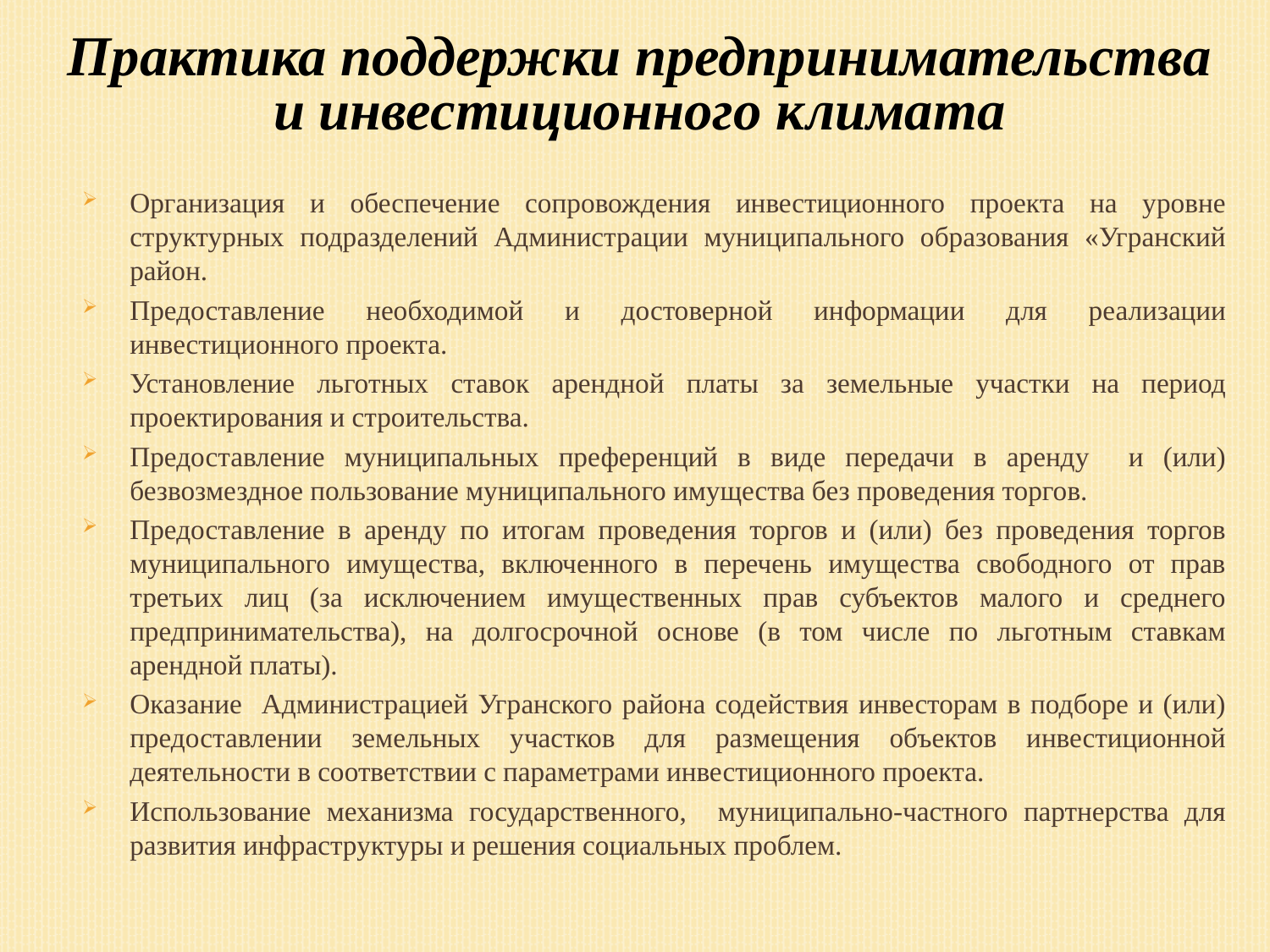

Практика поддержки предпринимательства и инвестиционного климата
Организация и обеспечение сопровождения инвестиционного проекта на уровне структурных подразделений Администрации муниципального образования «Угранский район.
Предоставление необходимой и достоверной информации для реализации инвестиционного проекта.
Установление льготных ставок арендной платы за земельные участки на период проектирования и строительства.
Предоставление муниципальных преференций в виде передачи в аренду  и (или) безвозмездное пользование муниципального имущества без проведения торгов.
Предоставление в аренду по итогам проведения торгов и (или) без проведения торгов муниципального имущества, включенного в перечень имущества свободного от прав третьих лиц (за исключением имущественных прав субъектов малого и среднего предпринимательства), на долгосрочной основе (в том числе по льготным ставкам арендной платы).
Оказание  Администрацией Угранского района содействия инвесторам в подборе и (или) предоставлении земельных участков для размещения объектов инвестиционной деятельности в соответствии с параметрами инвестиционного проекта.
Использование механизма государственного,  муниципально-частного партнерства для развития инфраструктуры и решения социальных проблем.